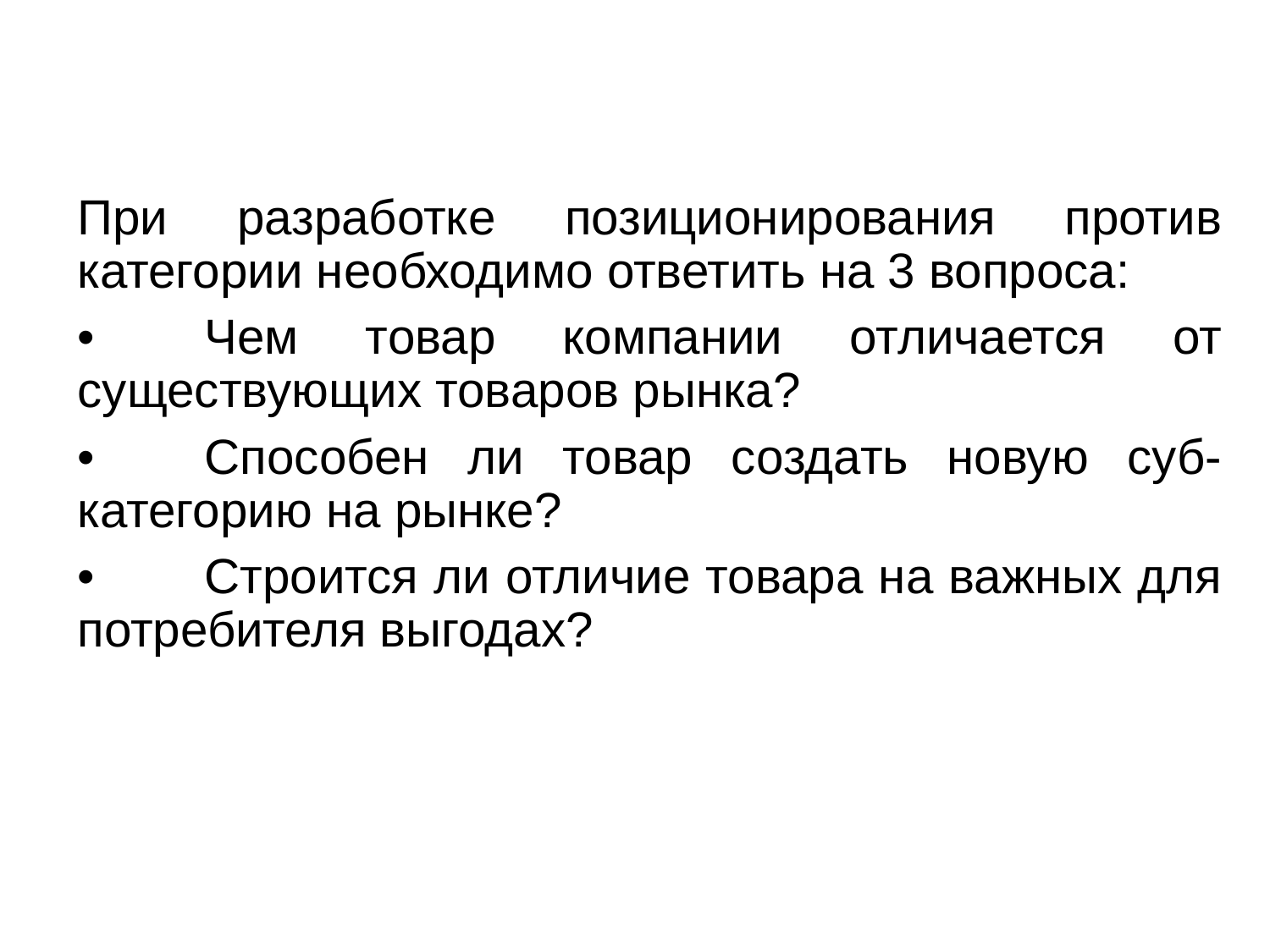

При разработке позиционирования против категории необходимо ответить на 3 вопроса:
•	Чем товар компании отличается от существующих товаров рынка?
•	Способен ли товар создать новую суб-категорию на рынке?
•	Строится ли отличие товара на важных для потребителя выгодах?